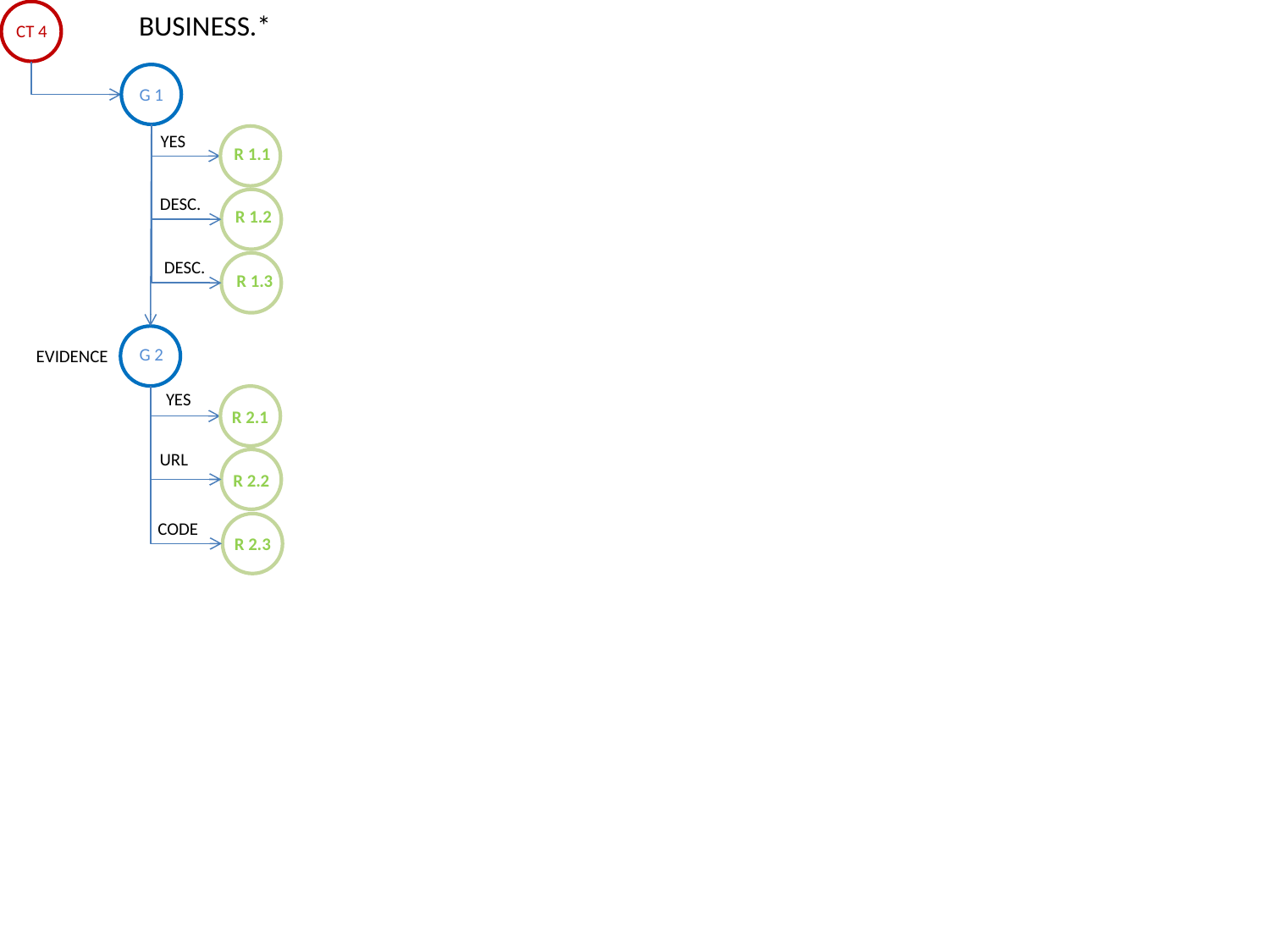

BUSINESS.*
CT 4

G 1
YES

R 1.1
DESC.

R 1.2
DESC.

R 1.3

G 2
EVIDENCE
YES

R 2.1
URL

R 2.2
CODE

R 2.3